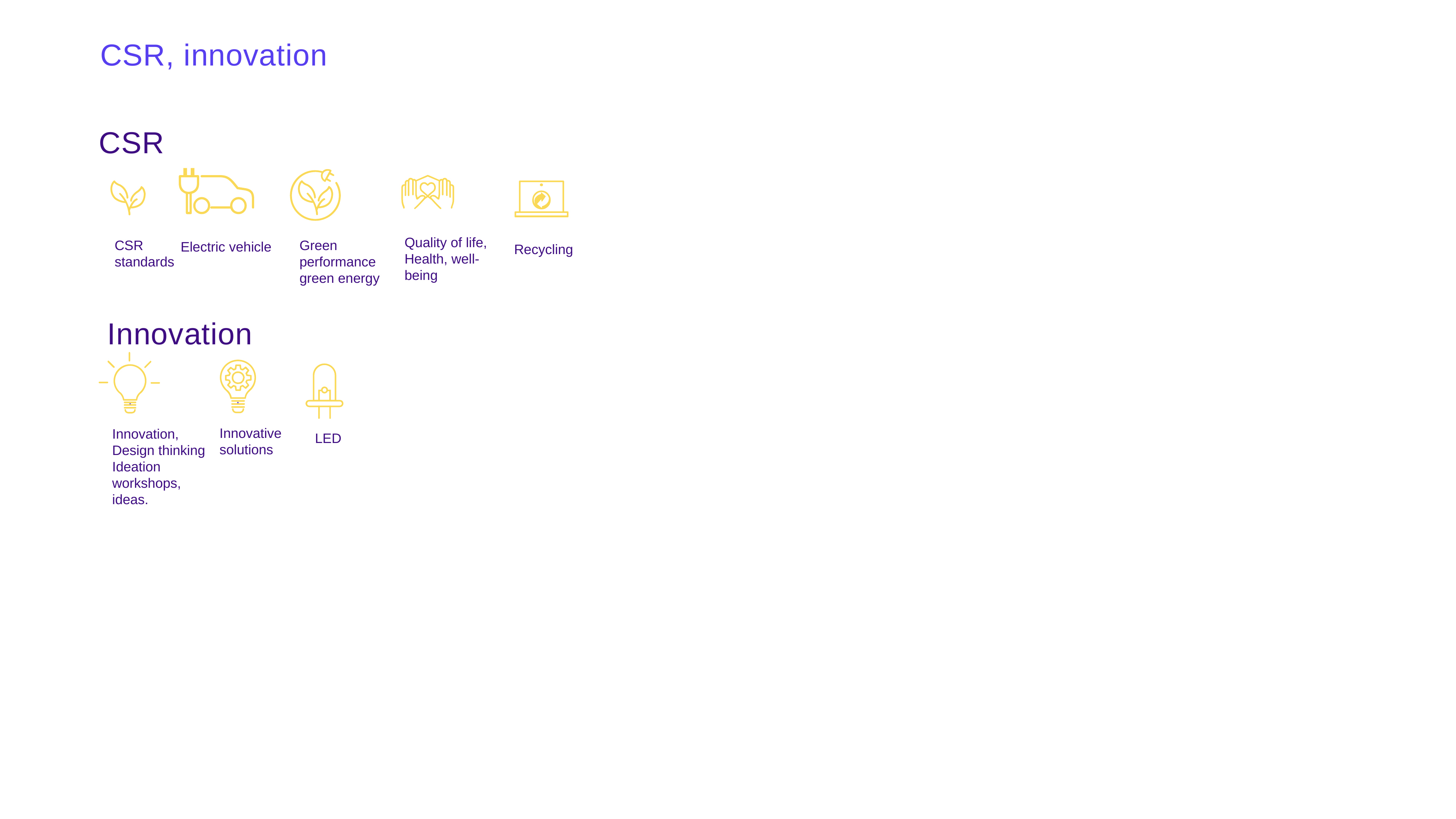

# CSR, innovation
CSR

Quality of life,
Health, well-being

Green performance
green energy
CSR
standards
Electric vehicle
Recycling
Innovation

Innovative solutions
Innovation,
Design thinking
Ideation workshops,
ideas.
LED